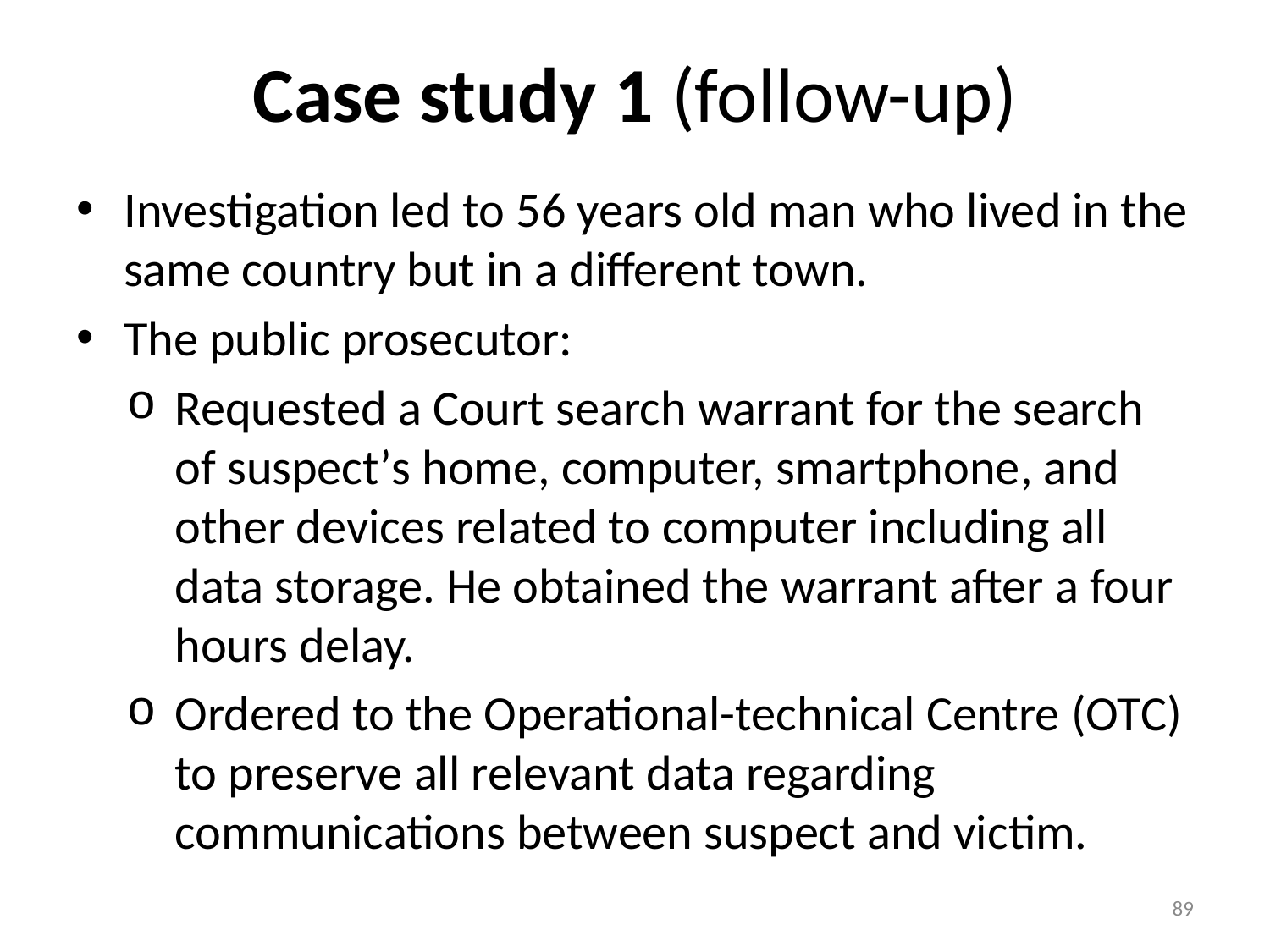

# Case study 1 (follow-up)
Investigation led to 56 years old man who lived in the same country but in a different town.
The public prosecutor:
Requested a Court search warrant for the search of suspect’s home, computer, smartphone, and other devices related to computer including all data storage. He obtained the warrant after a four hours delay.
Ordered to the Operational-technical Centre (OTC) to preserve all relevant data regarding communications between suspect and victim.
89